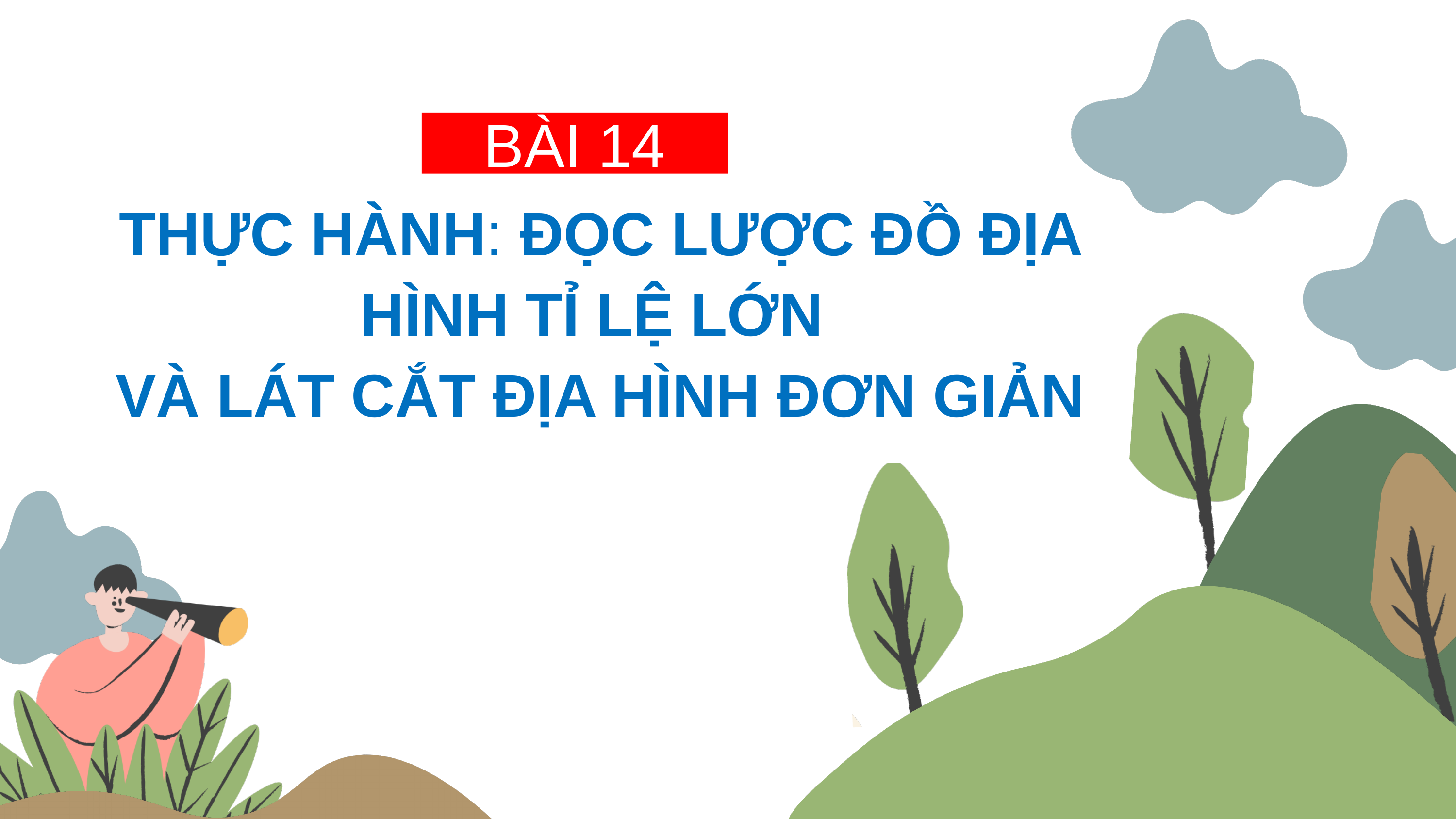

BÀI 14

THỰC HÀNH: ĐỌC LƯỢC ĐỒ ĐỊA HÌNH TỈ LỆ LỚN
VÀ LÁT CẮT ĐỊA HÌNH ĐƠN GIẢN